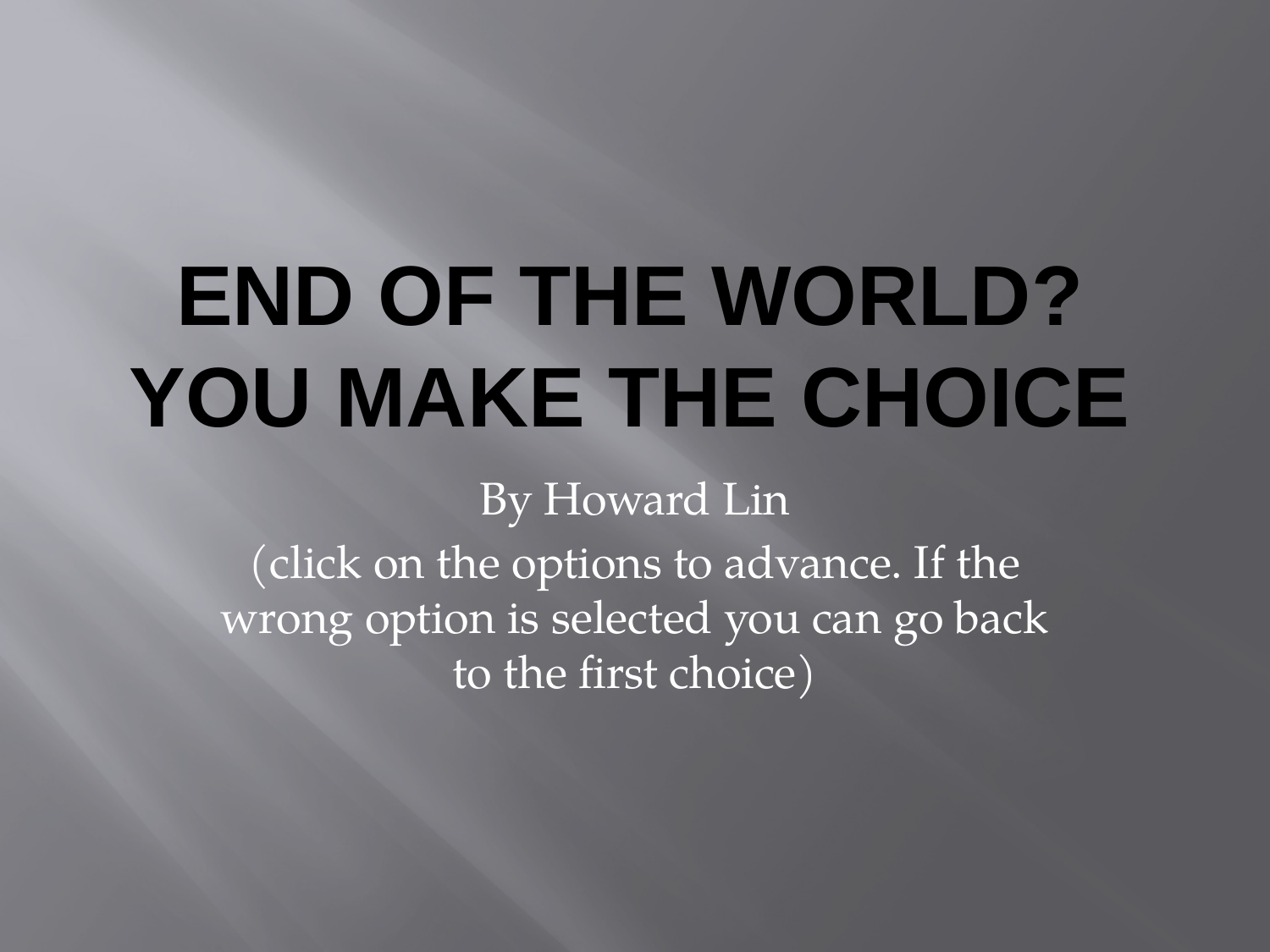

# End of the world? You make the choice
By Howard Lin
(click on the options to advance. If the wrong option is selected you can go back to the first choice)